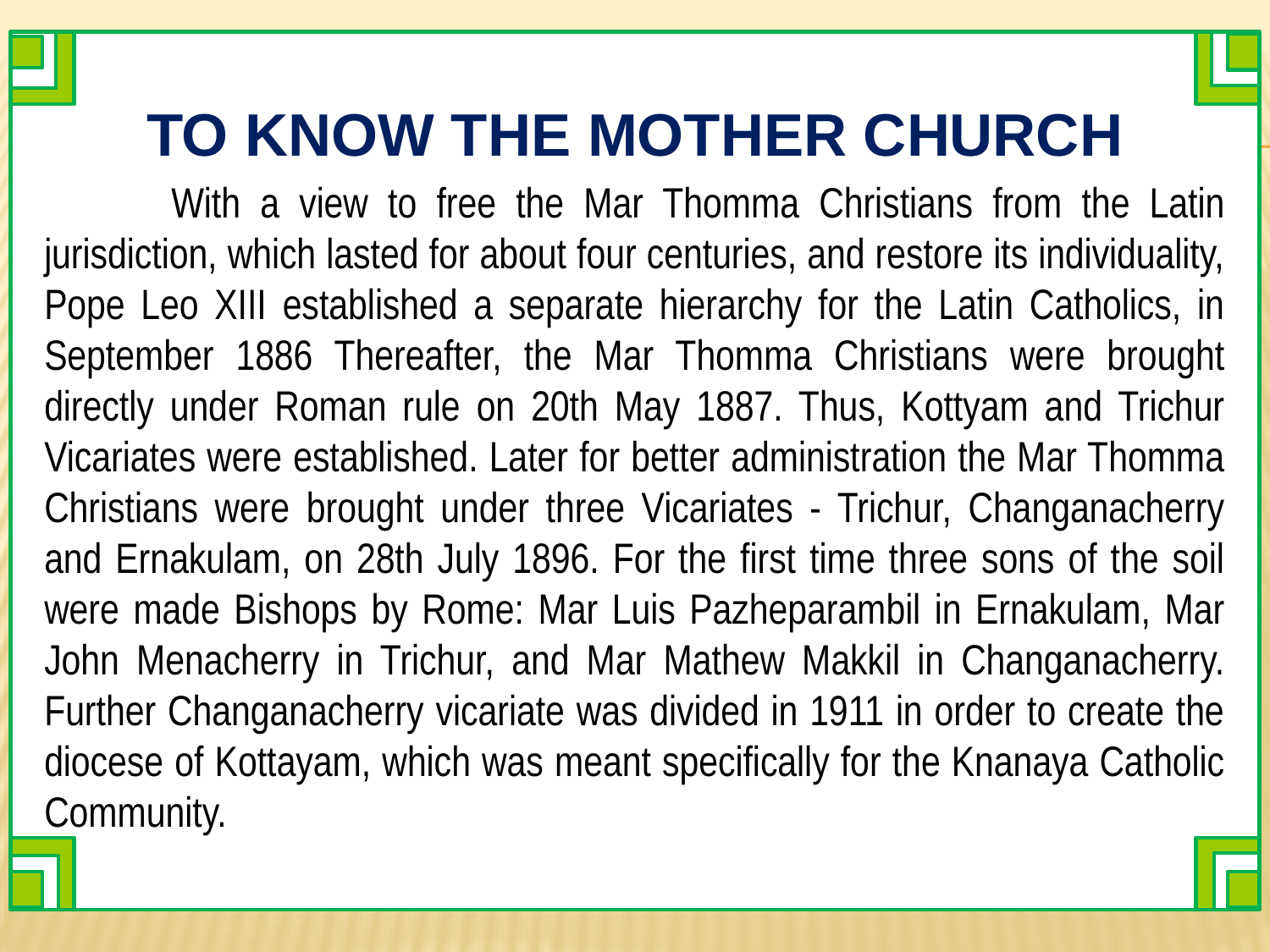

# To Know the Mother Church
	With a view to free the Mar Thomma Christians from the Latin jurisdiction, which lasted for about four centuries, and restore its individuality, Pope Leo XIII established a separate hierarchy for the Latin Catholics, in September 1886 Thereafter, the Mar Thomma Christians were brought directly under Roman rule on 20th May 1887. Thus, Kottyam and Trichur Vicariates were established. Later for better administration the Mar Thomma Christians were brought under three Vicariates - Trichur, Changanacherry and Ernakulam, on 28th July 1896. For the first time three sons of the soil were made Bishops by Rome: Mar Luis Pazheparambil in Ernakulam, Mar John Menacherry in Trichur, and Mar Mathew Makkil in Changanacherry. Further Changanacherry vicariate was divided in 1911 in order to create the diocese of Kottayam, which was meant specifically for the Knanaya Catholic Community.